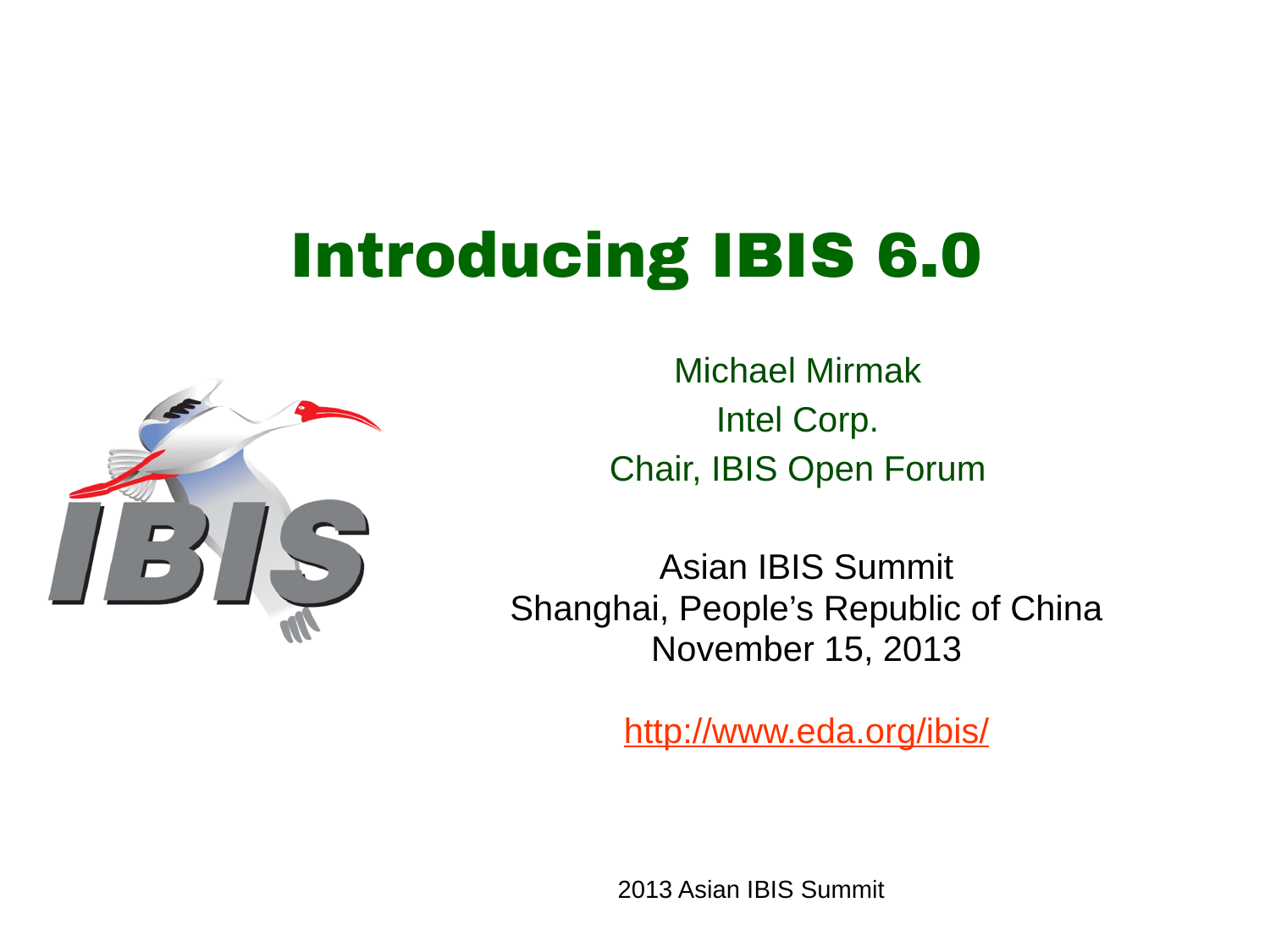

# Introducing IBIS 6.0
Michael Mirmak
Intel Corp.
Chair, IBIS Open Forum

Asian IBIS Summit
Shanghai, People’s Republic of China
November 15, 2013

http://www.eda.org/ibis/

2013 Asian IBIS Summit